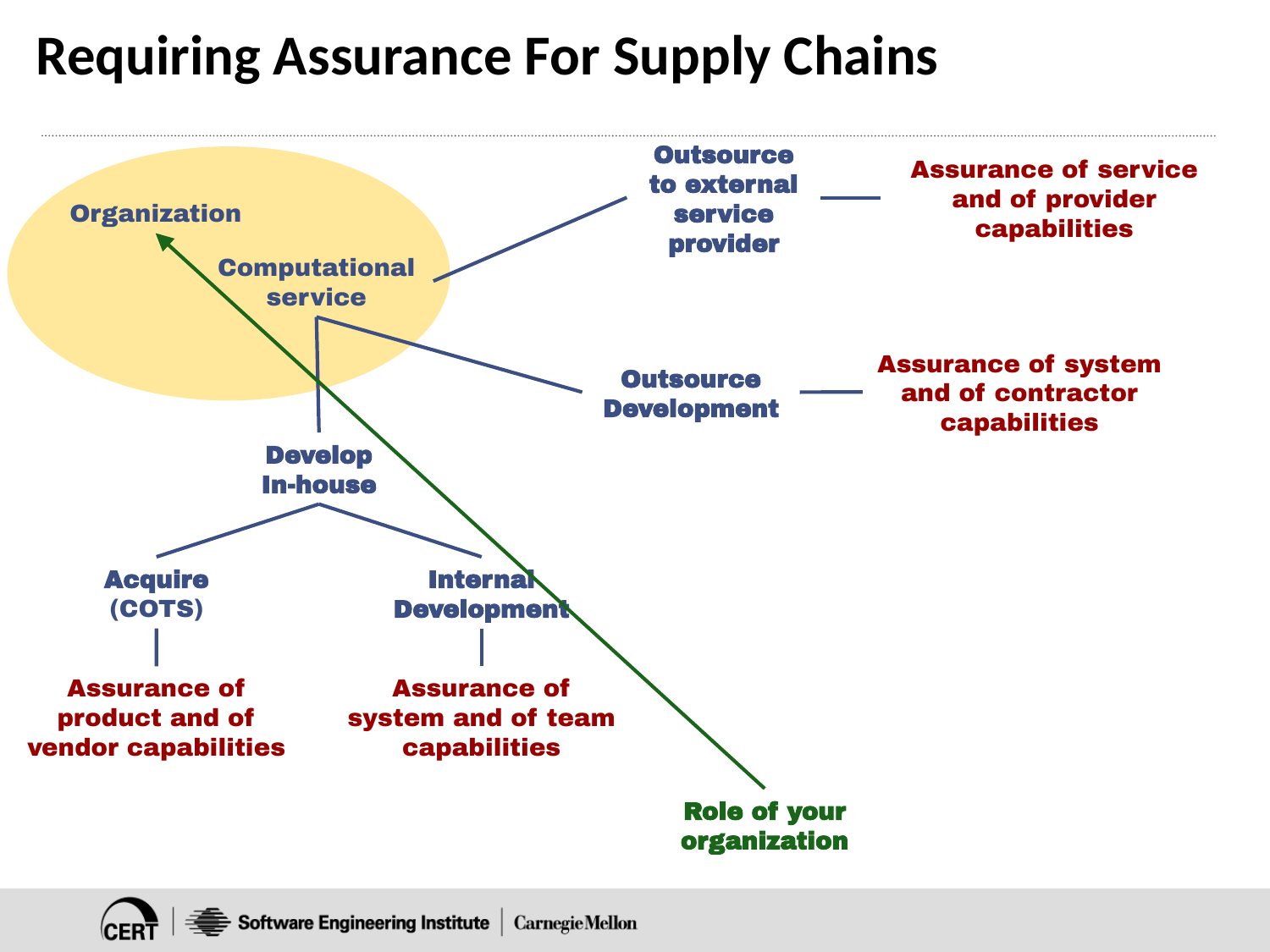

# Requiring Assurance For Supply Chains
Outsource to external service provider
Assurance of service and of provider capabilities

Organization
Computational service
Develop In-house
Acquire (COTS)
Internal Development
Assurance of product and of vendor capabilities
Assurance of system and of team capabilities
Assurance of system and of contractor capabilities
Outsource Development
Role of your organization